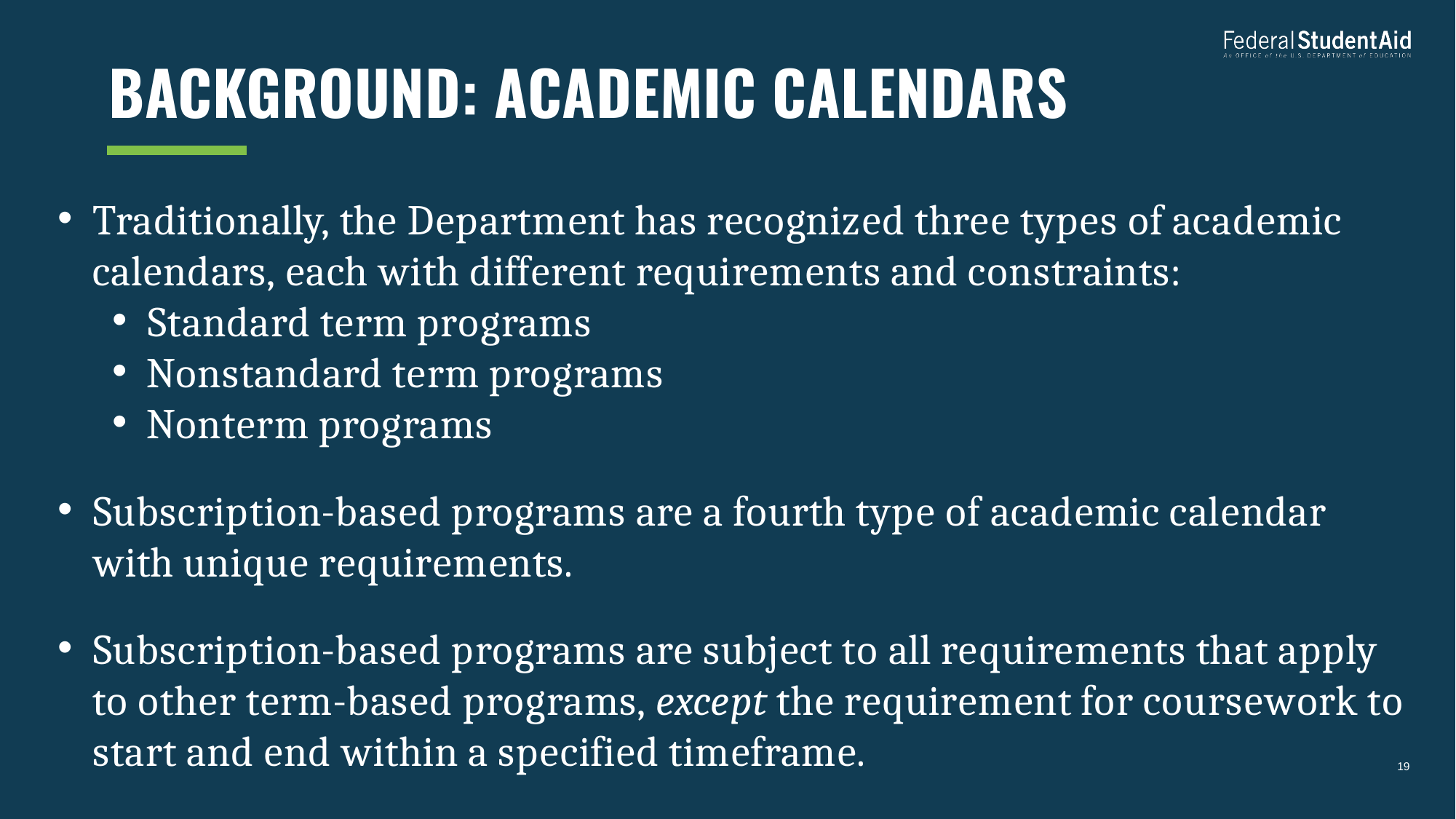

# BACKGROUND: ACADEMIC CALENDARS
Traditionally, the Department has recognized three types of academic calendars, each with different requirements and constraints:
Standard term programs
Nonstandard term programs
Nonterm programs

Subscription-based programs are a fourth type of academic calendar with unique requirements.

Subscription-based programs are subject to all requirements that apply to other term-based programs, except the requirement for coursework to start and end within a specified timeframe.
19